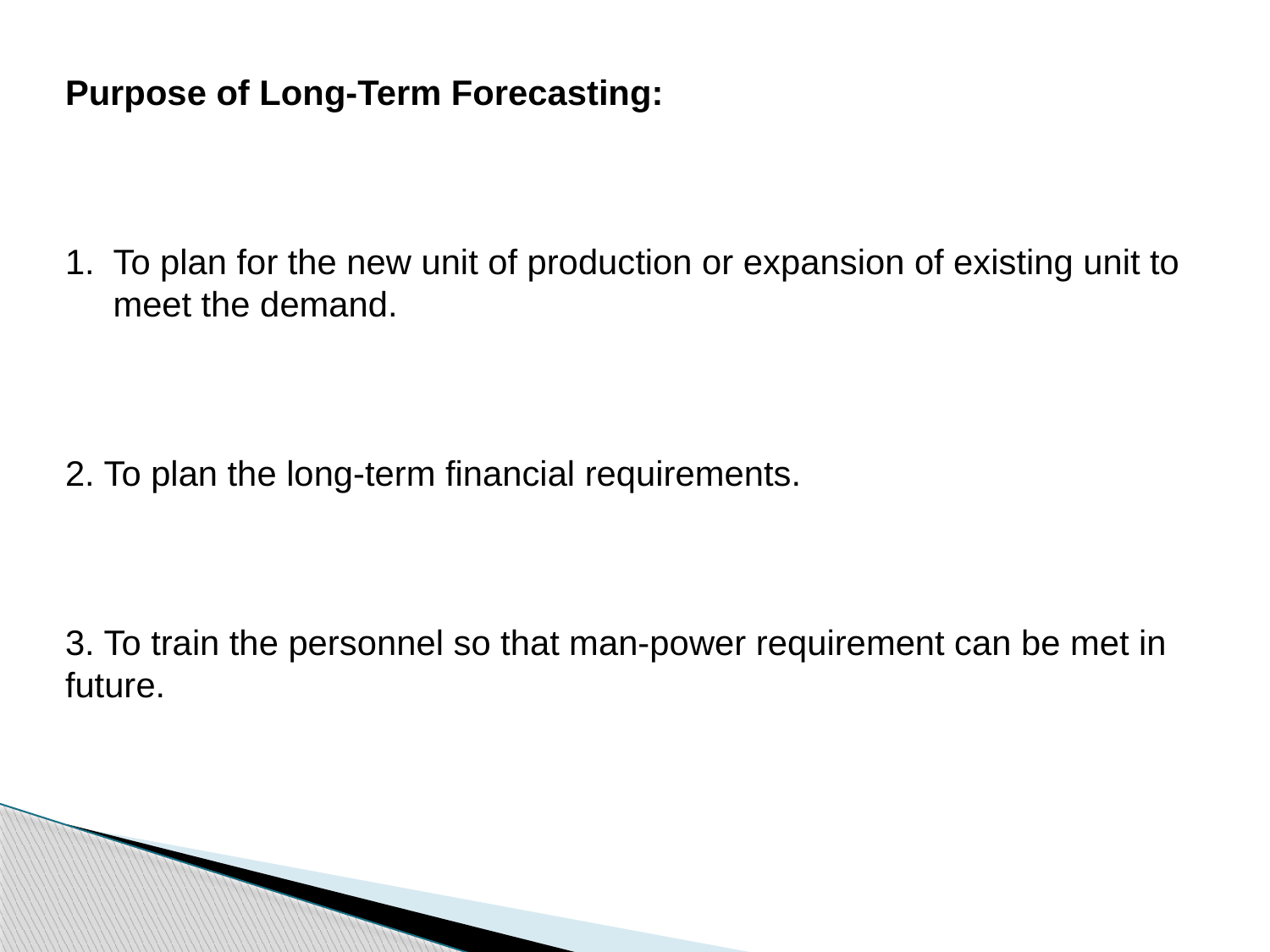

Purpose of Long-Term Forecasting:

To plan for the new unit of production or expansion of existing unit to meet the demand.

2. To plan the long-term financial requirements.

3. To train the personnel so that man-power requirement can be met in future.